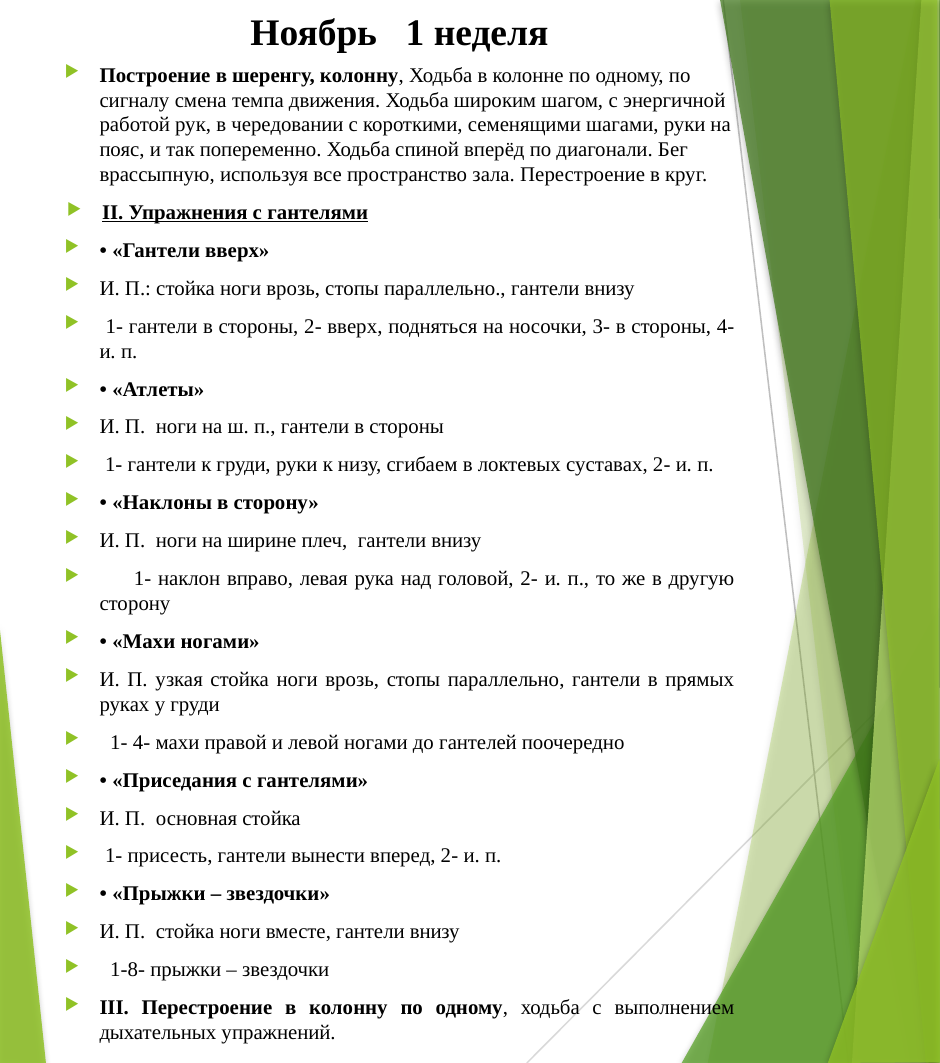

# Ноябрь   1 неделя
Построение в шеренгу, колонну, Ходьба в колонне по одному, по сигналу смена темпа движения. Ходьба широким шагом, с энергичной работой рук, в чередовании с короткими, семенящими шагами, руки на пояс, и так попеременно. Ходьба спиной вперёд по диагонали. Бег врассыпную, используя все пространство зала. Перестроение в круг.
II. Упражнения с гантелями
• «Гантели вверх»
И. П.: стойка ноги врозь, стопы параллельно., гантели внизу
 1- гантели в стороны, 2- вверх, подняться на носочки, 3- в стороны, 4- и. п.
• «Атлеты»
И. П.  ноги на ш. п., гантели в стороны
 1- гантели к груди, руки к низу, сгибаем в локтевых суставах, 2- и. п.
• «Наклоны в сторону»
И. П.  ноги на ширине плеч,  гантели внизу
     1- наклон вправо, левая рука над головой, 2- и. п., то же в другую сторону
• «Махи ногами»
И. П. узкая стойка ноги врозь, стопы параллельно, гантели в прямых руках у груди
  1- 4- махи правой и левой ногами до гантелей поочередно
• «Приседания с гантелями»
И. П.  основная стойка
 1- присесть, гантели вынести вперед, 2- и. п.
• «Прыжки – звездочки»
И. П.  стойка ноги вместе, гантели внизу
  1-8- прыжки – звездочки
III. Перестроение в колонну по одному, ходьба с выполнением дыхательных упражнений.